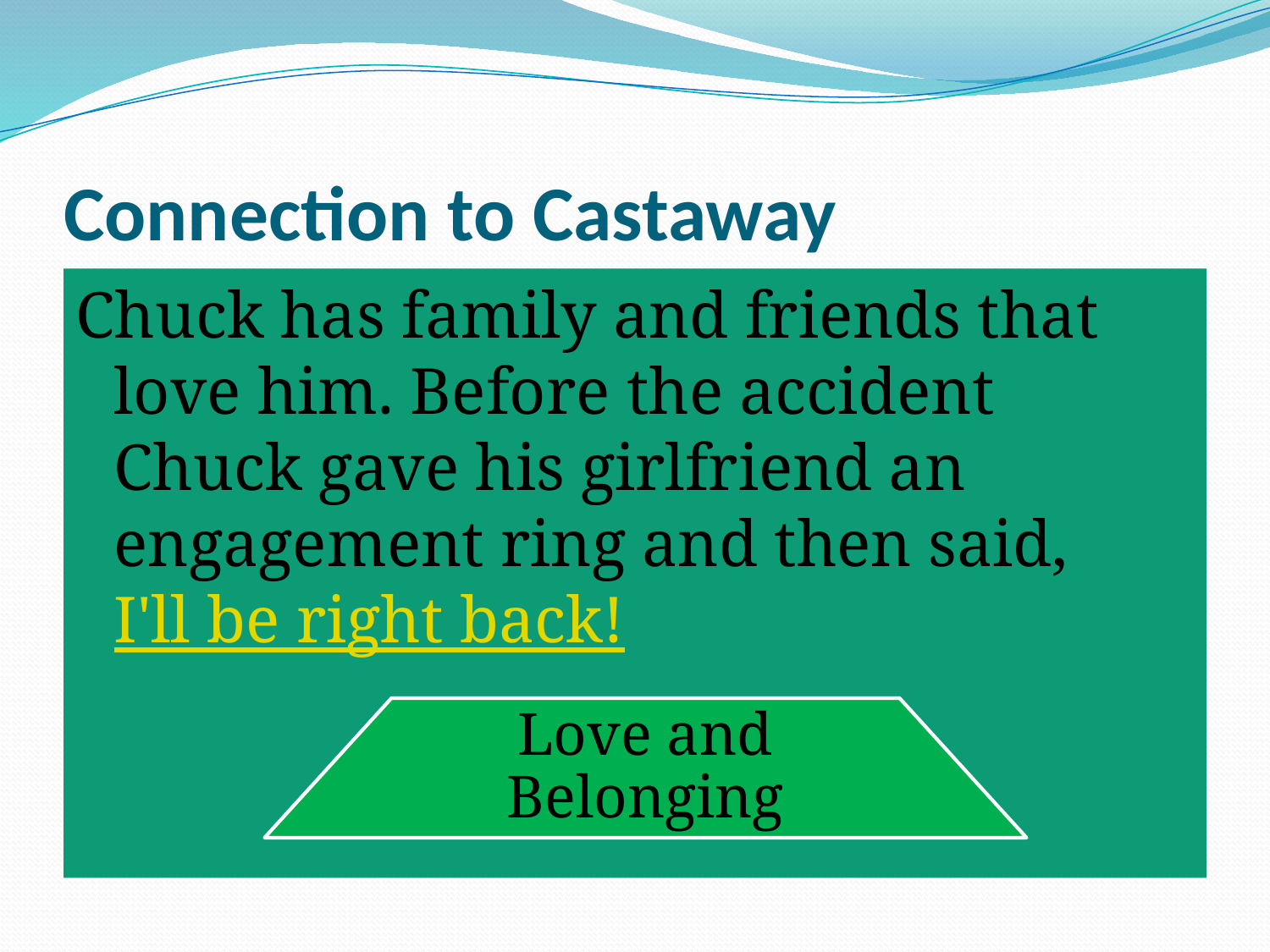

# Connection to Castaway
Chuck has family and friends that love him. Before the accident Chuck gave his girlfriend an engagement ring and then said, I'll be right back!

Love and Belonging